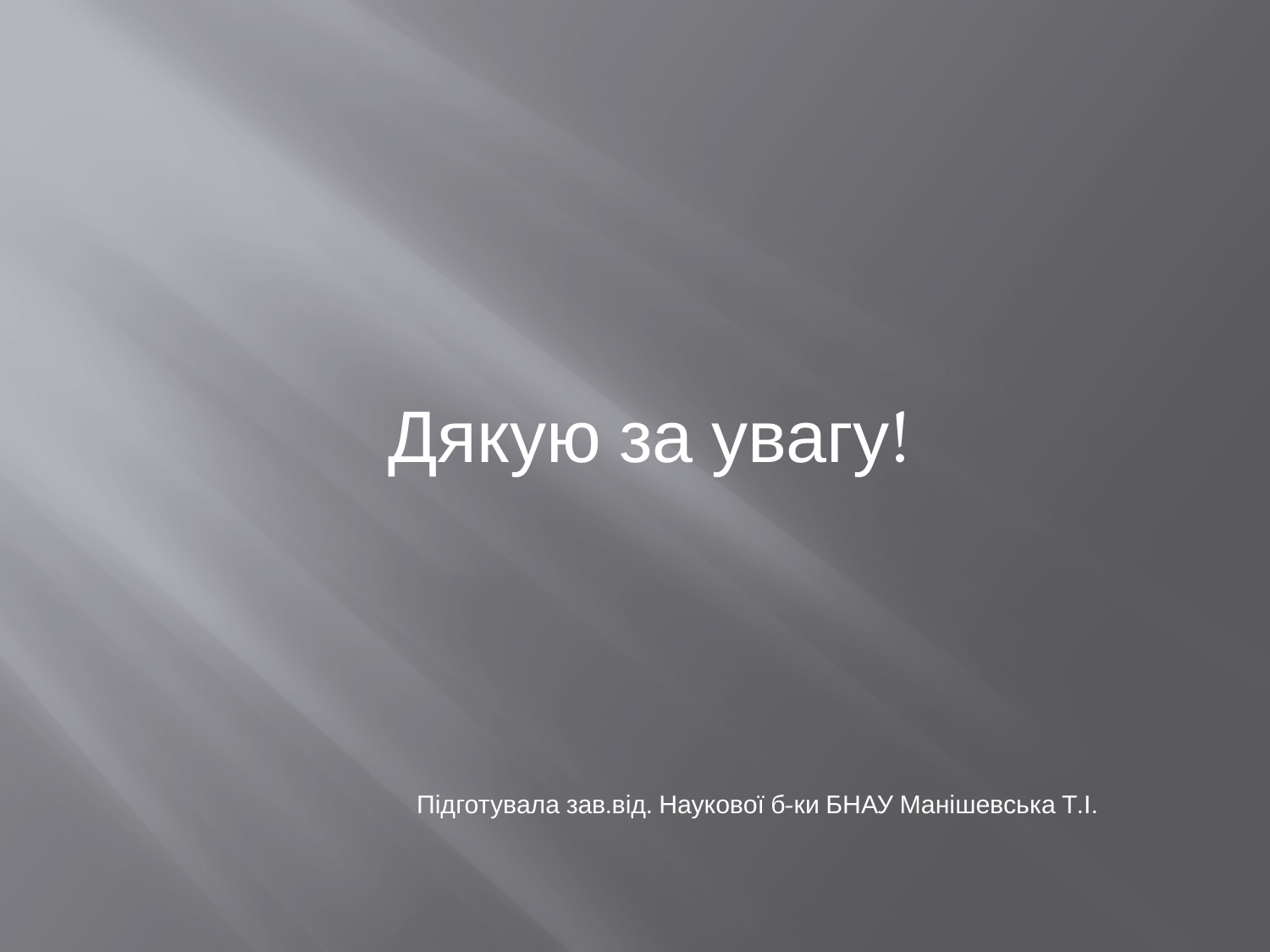

Дякую за увагу!

                                                  Підготувала зав.від. Наукової б-ки БНАУ Манішевська Т.І.